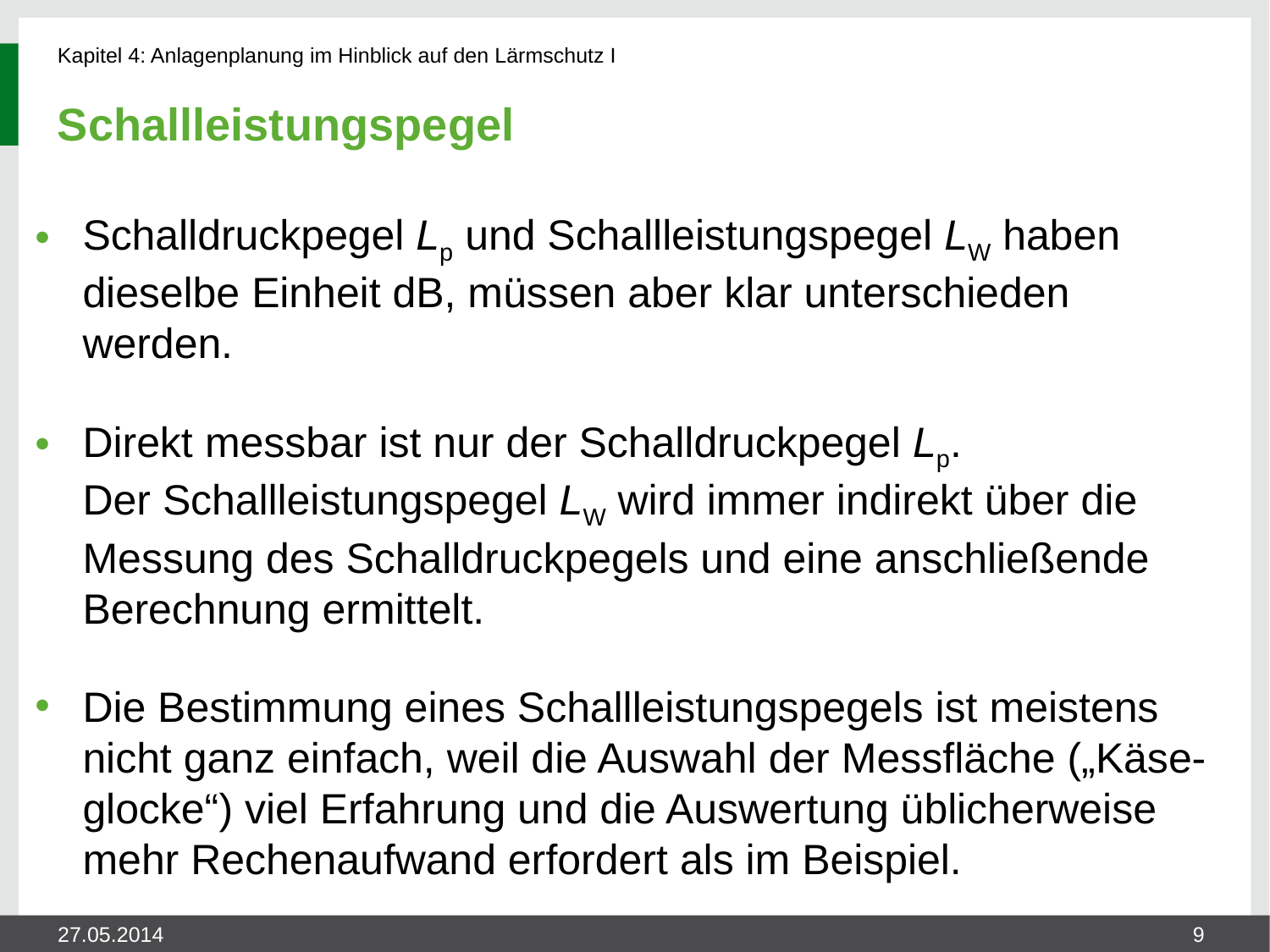

# Schallleistungspegel
Schalldruckpegel Lp und Schallleistungspegel LW haben dieselbe Einheit dB, müssen aber klar unterschieden werden.

Direkt messbar ist nur der Schalldruckpegel Lp.
Der Schallleistungspegel LW wird immer indirekt über die Messung des Schalldruckpegels und eine anschließende Berechnung ermittelt.

Die Bestimmung eines Schallleistungspegels ist meistens nicht ganz einfach, weil die Auswahl der Messfläche („Käse-glocke“) viel Erfahrung und die Auswertung üblicherweise mehr Rechenaufwand erfordert als im Beispiel.
27.05.2014
9